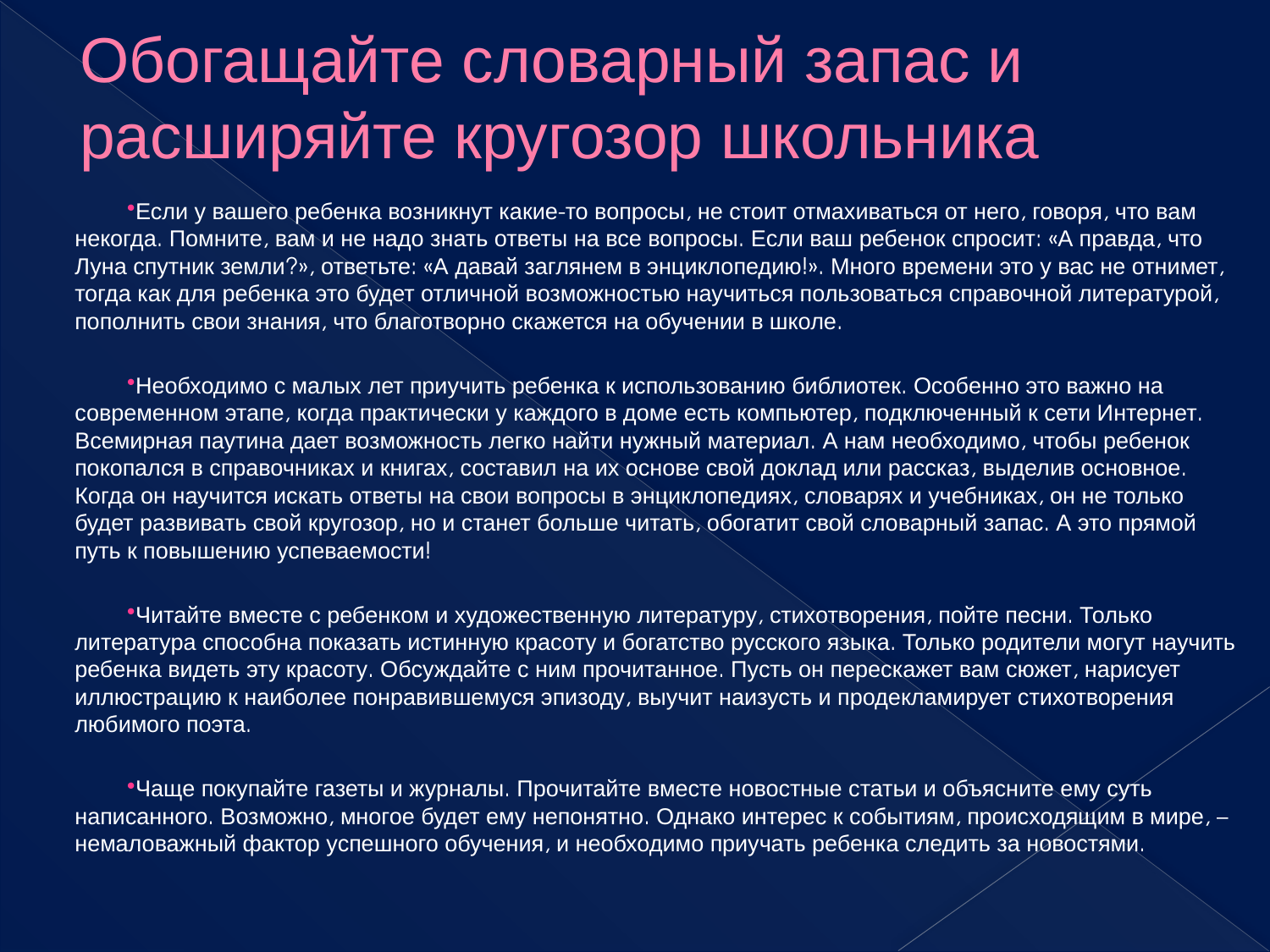

# Обогащайте словарный запас и расширяйте кругозор школьника
Если у вашего ребенка возникнут какие-то вопросы, не стоит отмахиваться от него, говоря, что вам некогда. Помните, вам и не надо знать ответы на все вопросы. Если ваш ребенок спросит: «А правда, что Луна спутник земли?», ответьте: «А давай заглянем в энциклопедию!». Много времени это у вас не отнимет, тогда как для ребенка это будет отличной возможностью научиться пользоваться справочной литературой, пополнить свои знания, что благотворно скажется на обучении в школе.

Необходимо с малых лет приучить ребенка к использованию библиотек. Особенно это важно на современном этапе, когда практически у каждого в доме есть компьютер, подключенный к сети Интернет. Всемирная паутина дает возможность легко найти нужный материал. А нам необходимо, чтобы ребенок покопался в справочниках и книгах, составил на их основе свой доклад или рассказ, выделив основное. Когда он научится искать ответы на свои вопросы в энциклопедиях, словарях и учебниках, он не только будет развивать свой кругозор, но и станет больше читать, обогатит свой словарный запас. А это прямой путь к повышению успеваемости!

Читайте вместе с ребенком и художественную литературу, стихотворения, пойте песни. Только литература способна показать истинную красоту и богатство русского языка. Только родители могут научить ребенка видеть эту красоту. Обсуждайте с ним прочитанное. Пусть он перескажет вам сюжет, нарисует иллюстрацию к наиболее понравившемуся эпизоду, выучит наизусть и продекламирует стихотворения любимого поэта.

Чаще покупайте газеты и журналы. Прочитайте вместе новостные статьи и объясните ему суть написанного. Возможно, многое будет ему непонятно. Однако интерес к событиям, происходящим в мире, – немаловажный фактор успешного обучения, и необходимо приучать ребенка следить за новостями.